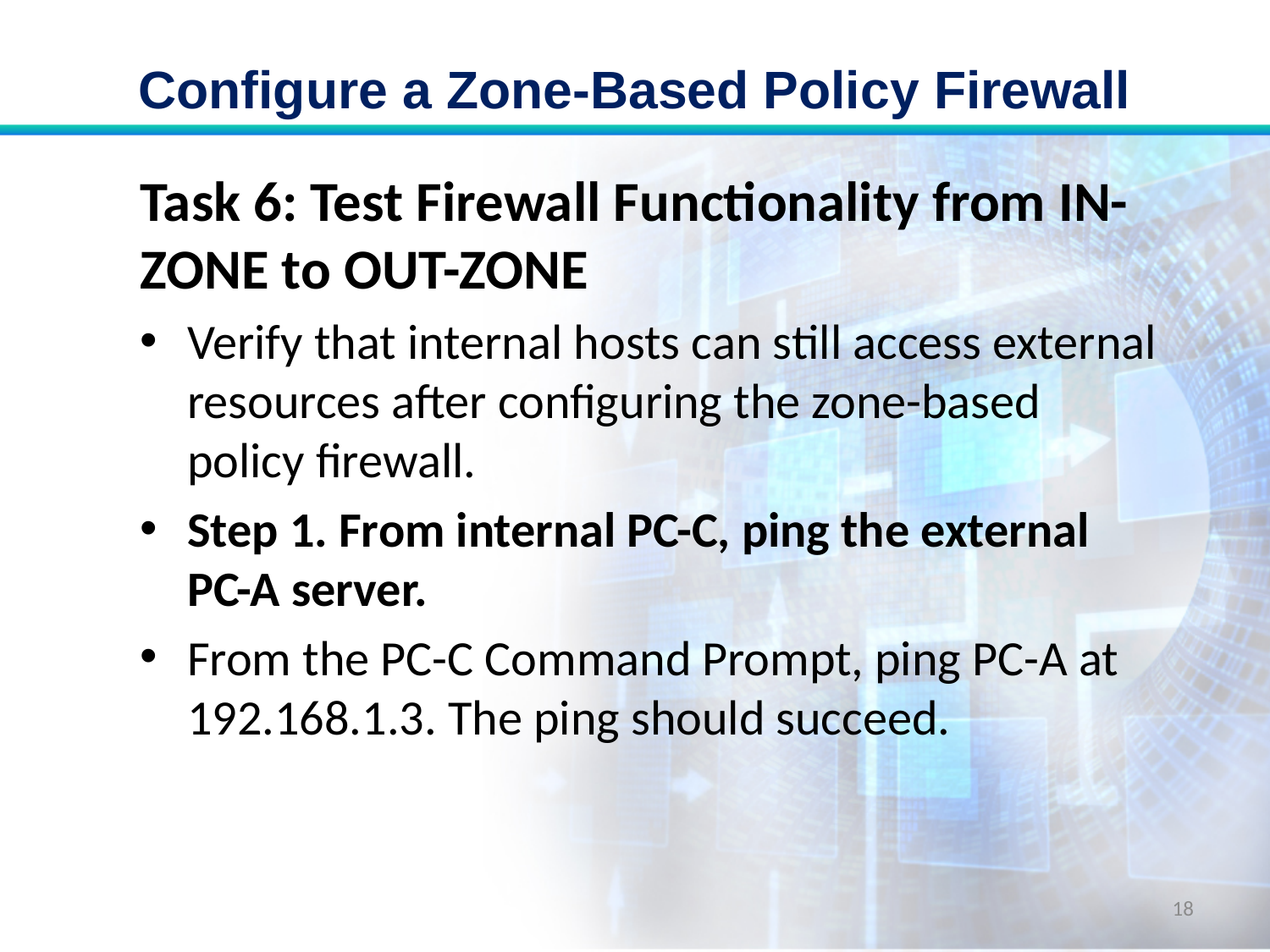

# Configure a Zone-Based Policy Firewall
Task 6: Test Firewall Functionality from IN-ZONE to OUT-ZONE
Verify that internal hosts can still access external resources after configuring the zone-based policy firewall.
Step 1. From internal PC-C, ping the external PC-A server.
From the PC-C Command Prompt, ping PC-A at 192.168.1.3. The ping should succeed.
18